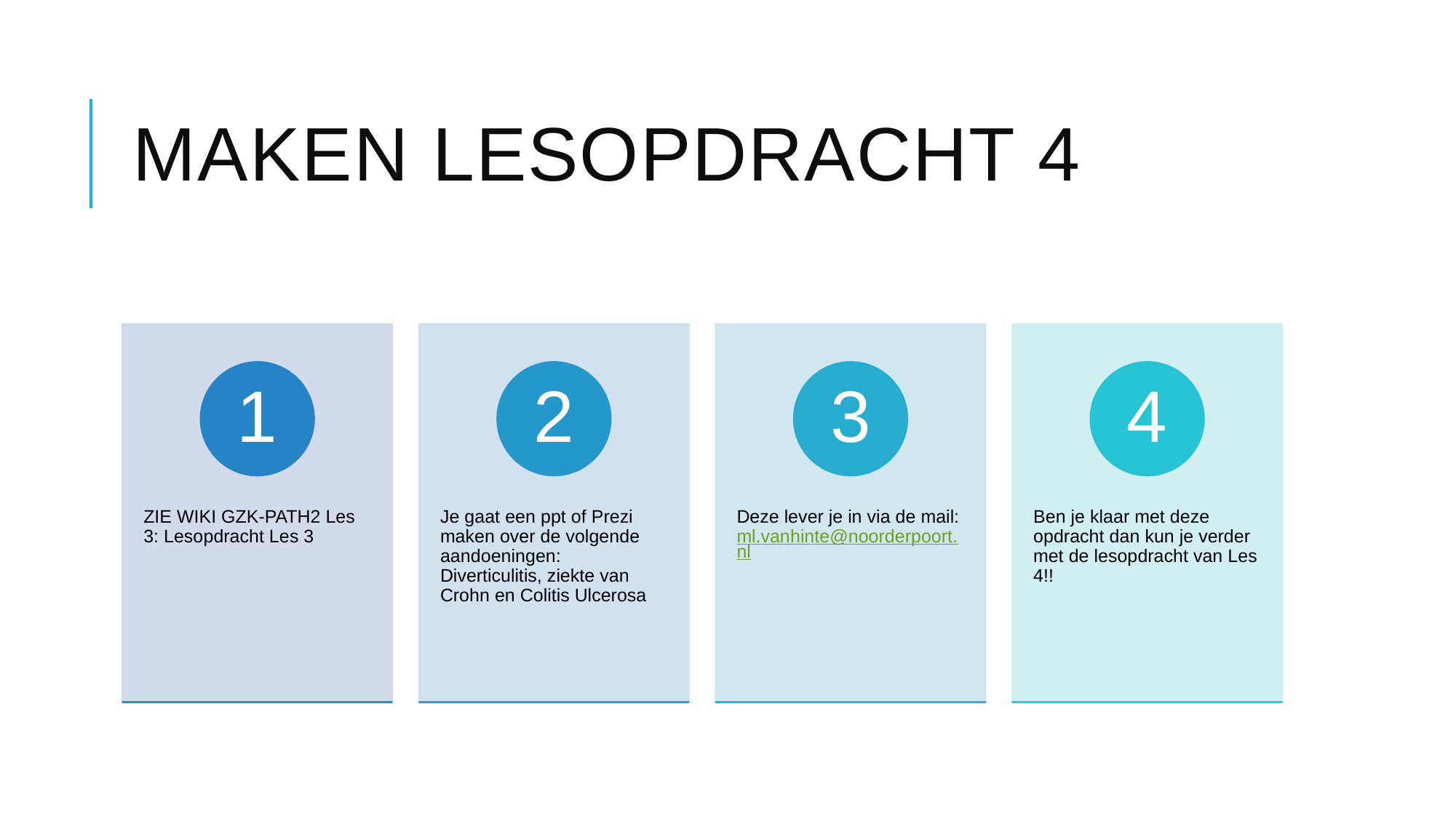

# Maken Lesopdracht 4
ZIE WIKI GZK-PATH2 Les 3: Lesopdracht Les 3
1
Je gaat een ppt of Prezi maken over de volgende aandoeningen: Diverticulitis, ziekte van Crohn en Colitis Ulcerosa
2
Deze lever je in via de mail: ml.vanhinte@noorderpoort.nl
3
Ben je klaar met deze opdracht dan kun je verder met de lesopdracht van Les 4!!
4